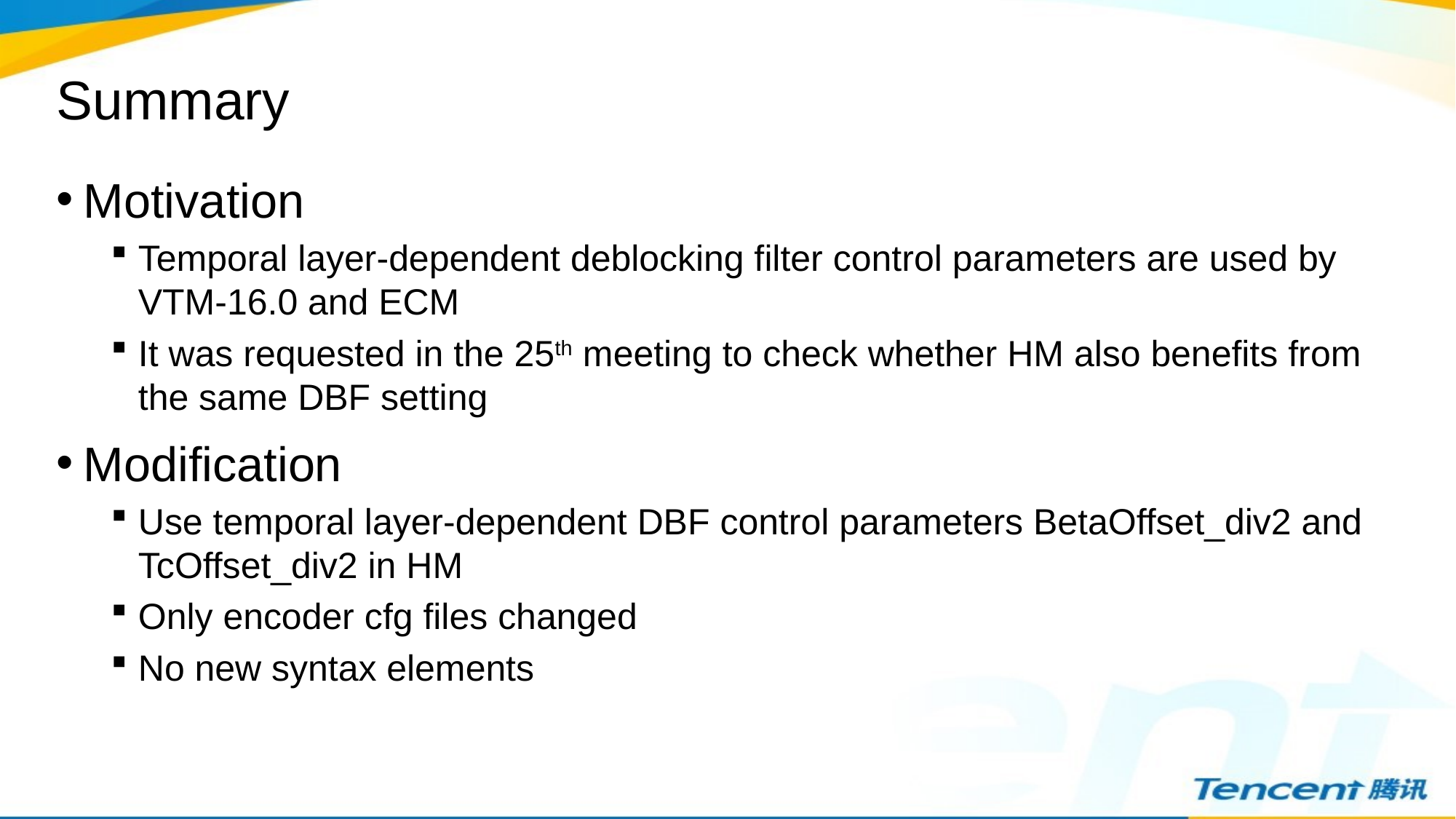

# Summary
Motivation
Temporal layer-dependent deblocking filter control parameters are used by VTM-16.0 and ECM
It was requested in the 25th meeting to check whether HM also benefits from the same DBF setting
Modification
Use temporal layer-dependent DBF control parameters BetaOffset_div2 and TcOffset_div2 in HM
Only encoder cfg files changed
No new syntax elements